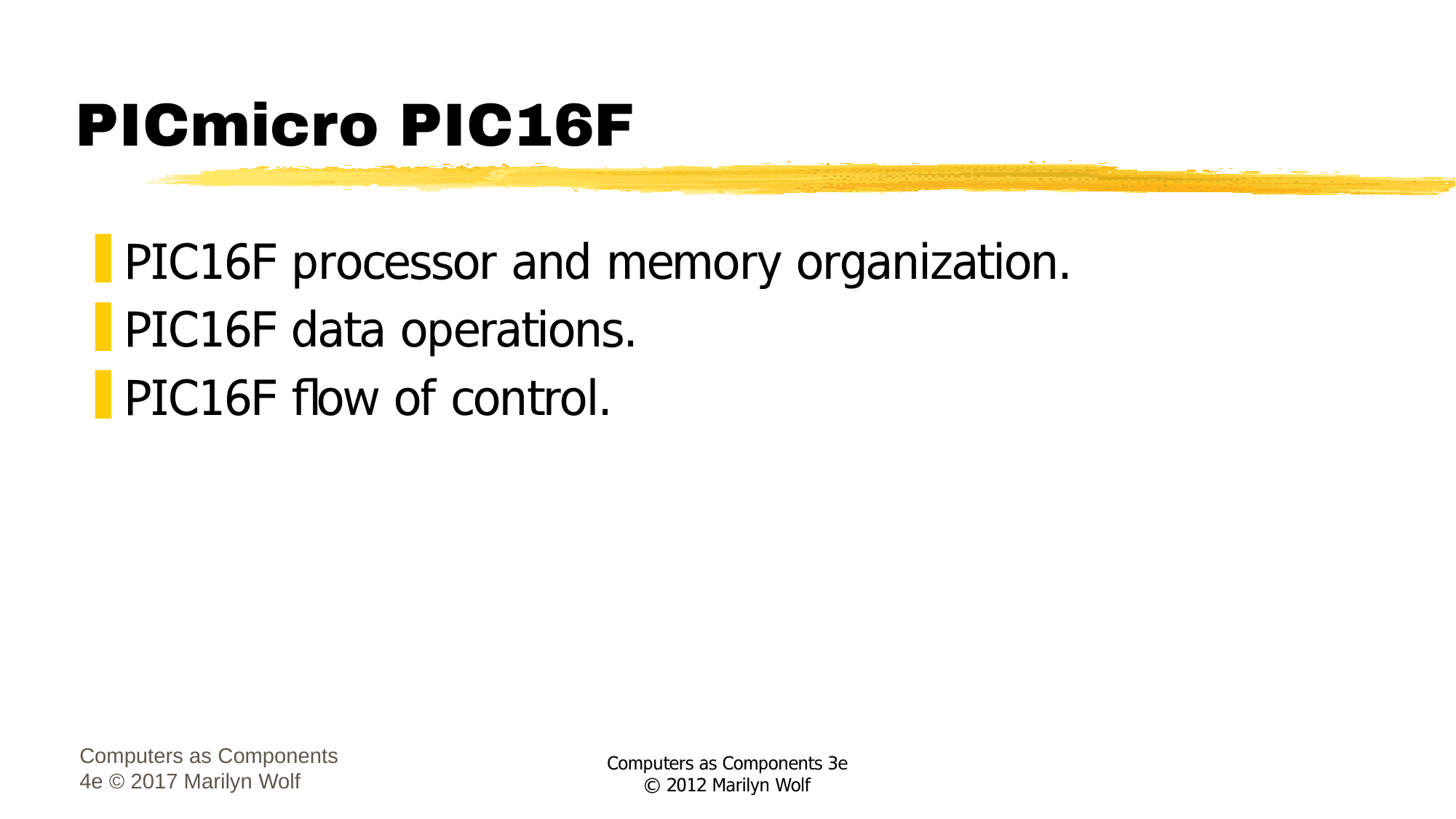

# PICmicro PIC16F
PIC16F processor and memory organization.
PIC16F data operations.
PIC16F flow of control.

Computers as Components 4e © 2017 Marilyn Wolf